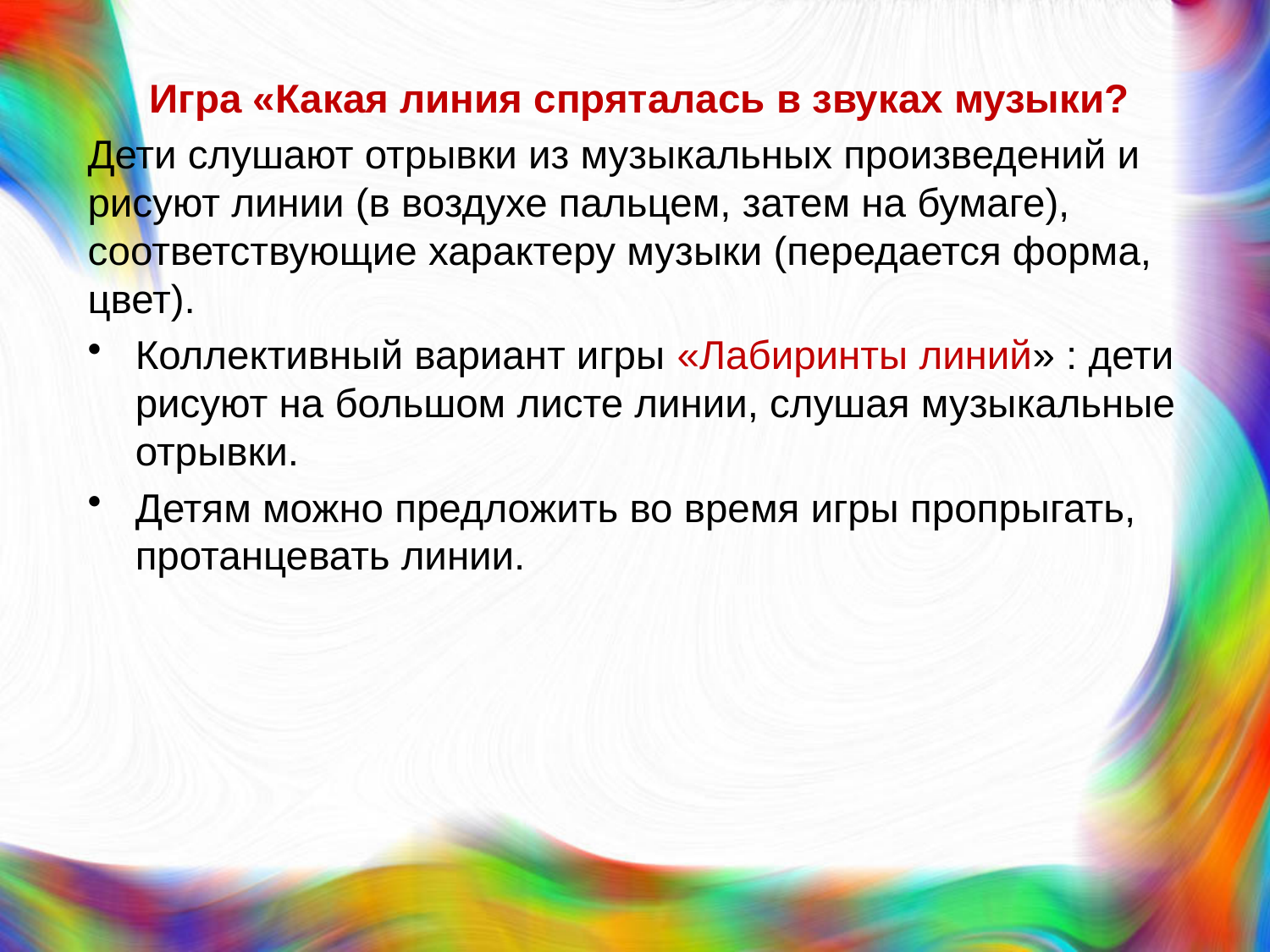

Игра «Какая линия спряталась в звуках музыки?
Дети слушают отрывки из музыкальных произведений и рисуют линии (в воздухе пальцем, затем на бумаге), соответствующие характеру музыки (передается форма, цвет).
Коллективный вариант игры «Лабиринты линий» : дети рисуют на большом листе линии, слушая музыкальные отрывки.
Детям можно предложить во время игры пропрыгать, протанцевать линии.